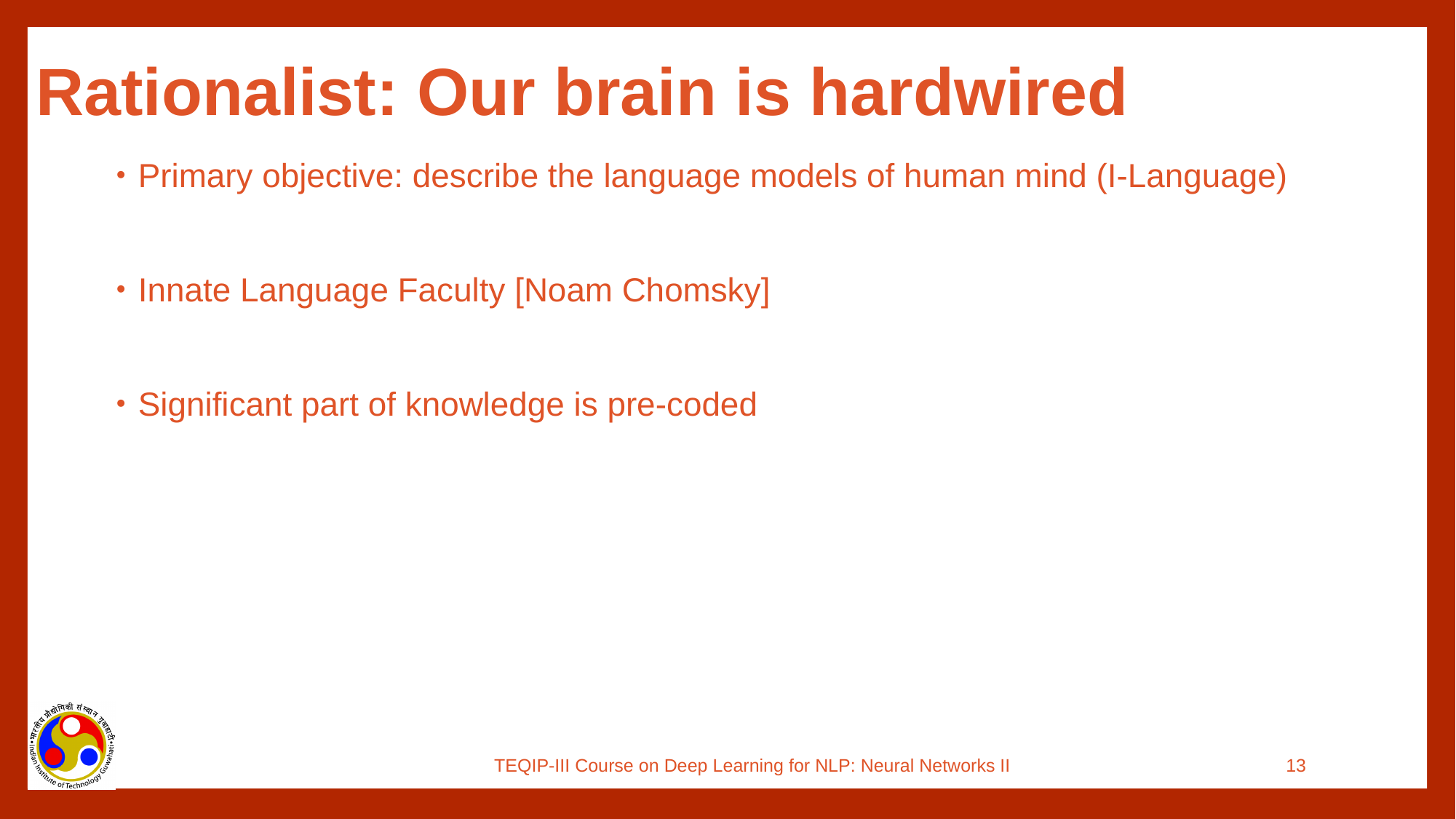

# Rationalist: Our brain is hardwired
Primary objective: describe the language models of human mind (I-Language)

Innate Language Faculty [Noam Chomsky]

Significant part of knowledge is pre-coded

TEQIP-III Course on Deep Learning for NLP: Neural Networks II
13